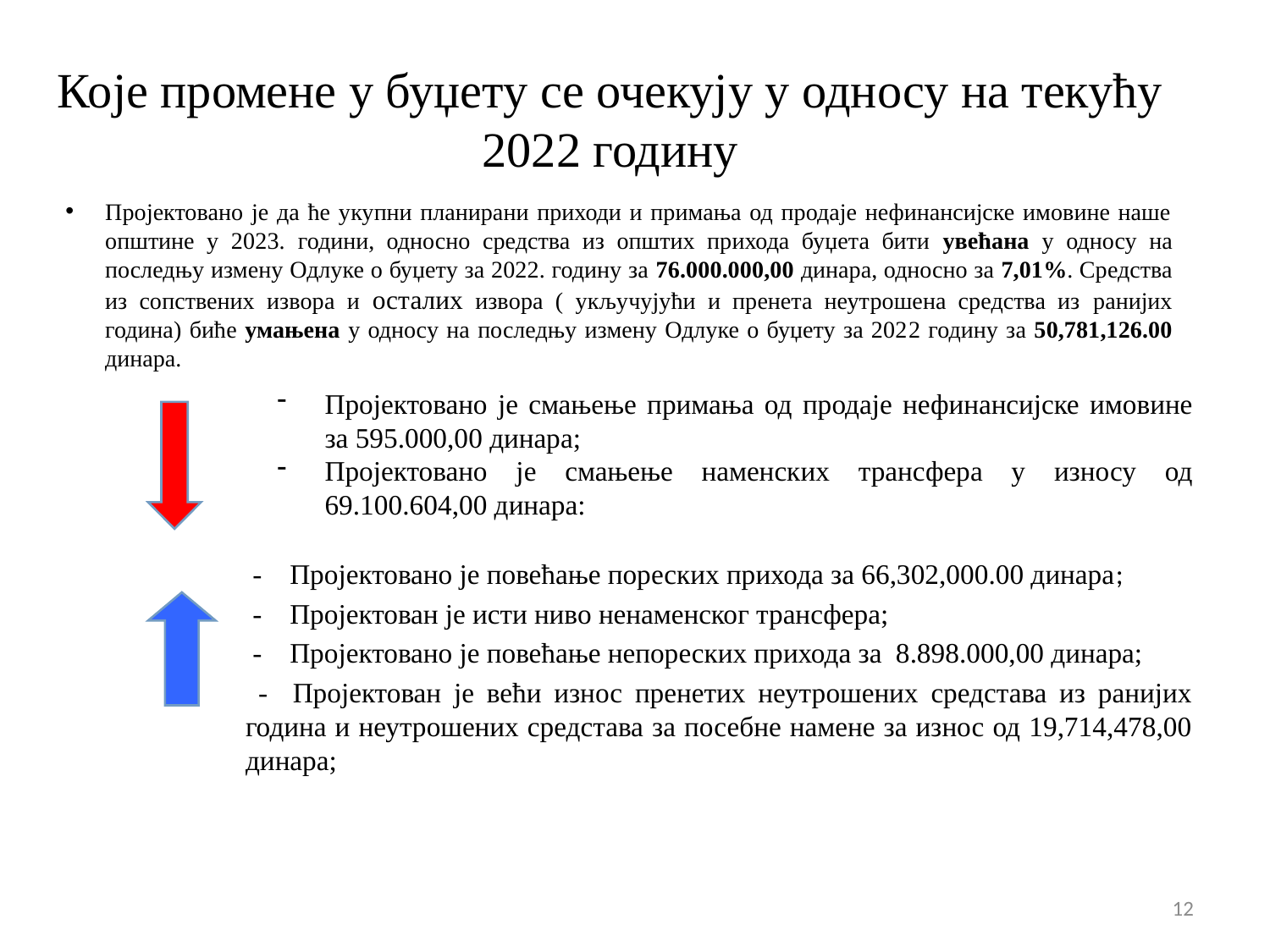

Које промене у буџету се очекују у односу на текућу 2022 годину
Пројектовано је да ће укупни планирани приходи и примања од продаје нефинансијске имовине наше општине у 2023. години, односно средства из општих прихода буџета бити увећана у односу на последњу измену Одлуке о буџету за 2022. годину за 76.000.000,00 динара, односно за 7,01%. Средства из сопствених извора и осталих извора ( укључујући и пренета неутрошена средства из ранијих година) биће умањена у односу на последњу измену Одлуке о буџету за 2022 годину за 50,781,126.00 динара.

Пројектовано је смањење примања од продаје нефинансијске имовине за 595.000,00 динара;
Пројектовано је смањење наменских трансфера у износу од 69.100.604,00 динара:

 -    Пројектовано је повећање пореских прихода за 66,302,000.00 динара;
 -    Пројектован је исти ниво ненаменског трансфера;
 -    Пројектовано је повећање непореских прихода за  8.898.000,00 динара;
 -  Пројектован је већи износ пренетих неутрошених средстава из ранијих година и неутрошених средстава за посебне намене за износ од 19,714,478,00 динара;

12